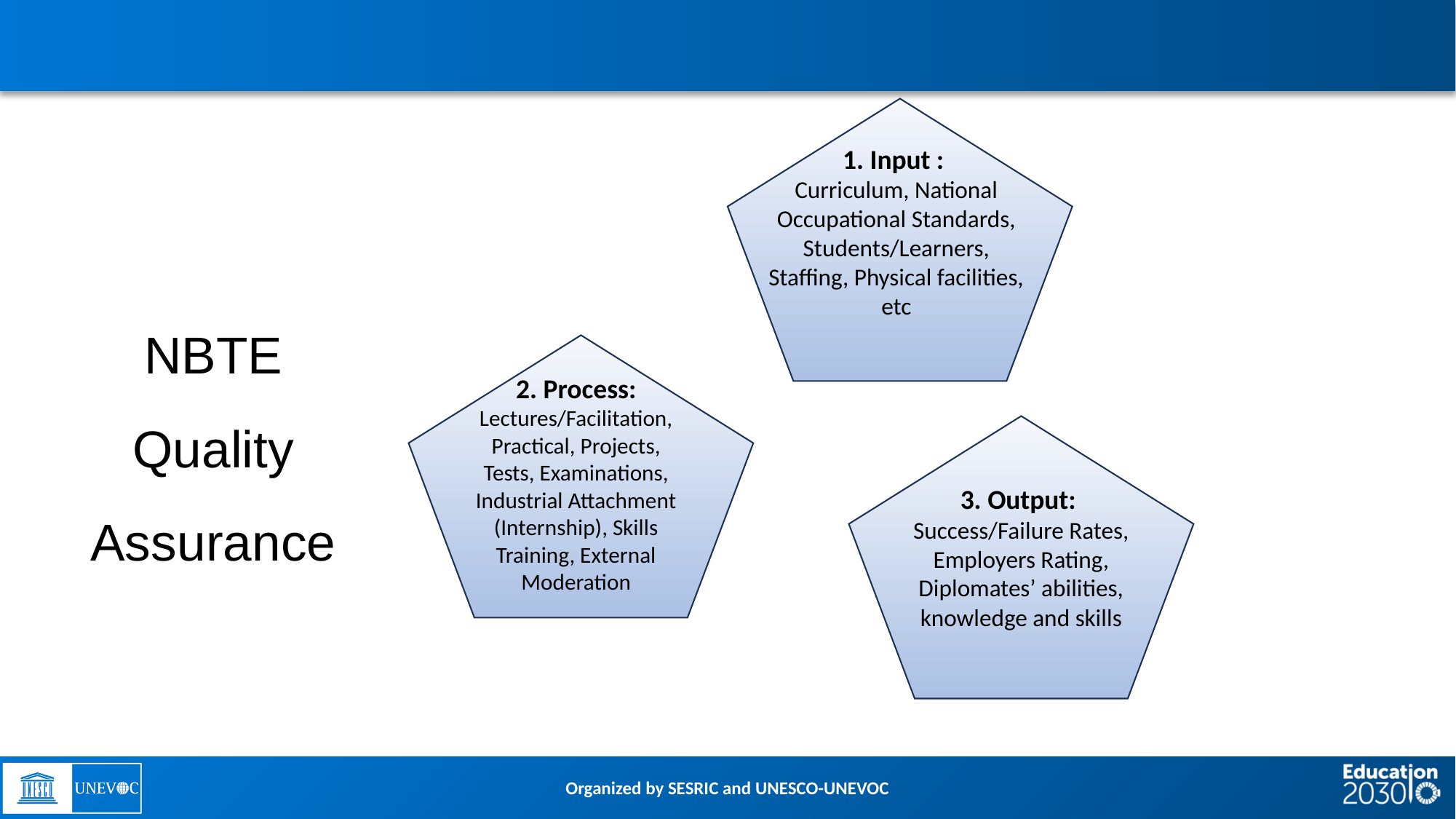

1. Input :
Curriculum, National Occupational Standards, Students/Learners, Staffing, Physical facilities, etc
# NBTE Quality Assurance

2. Process: Lectures/Facilitation, Practical, Projects, Tests, Examinations, Industrial Attachment (Internship), Skills Training, External Moderation

3. Output:
Success/Failure Rates, Employers Rating, Diplomates’ abilities, knowledge and skills